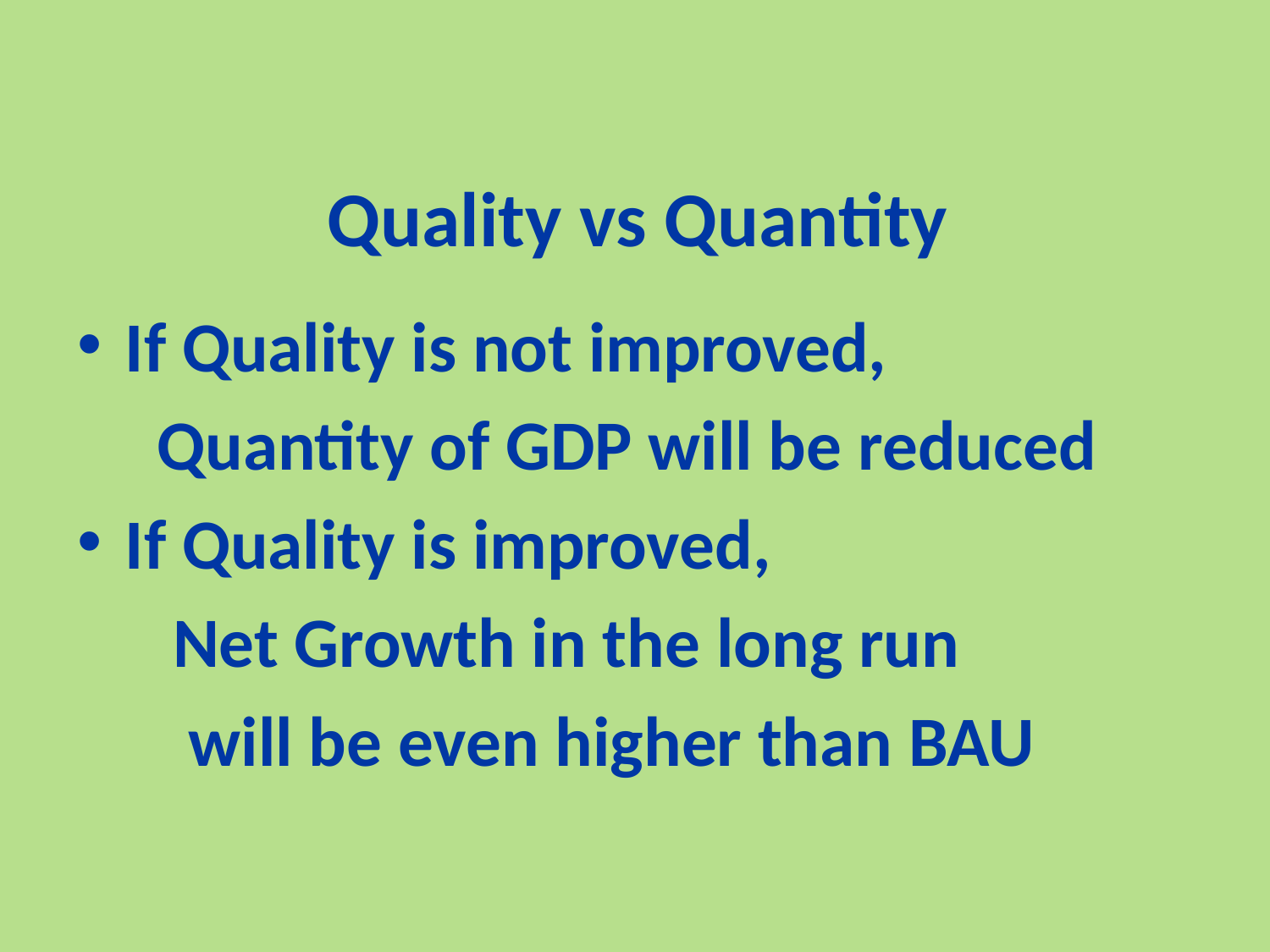

# Quality vs Quantity
If Quality is not improved,
     Quantity of GDP will be reduced
If Quality is improved,
      Net Growth in the long run
       will be even higher than BAU